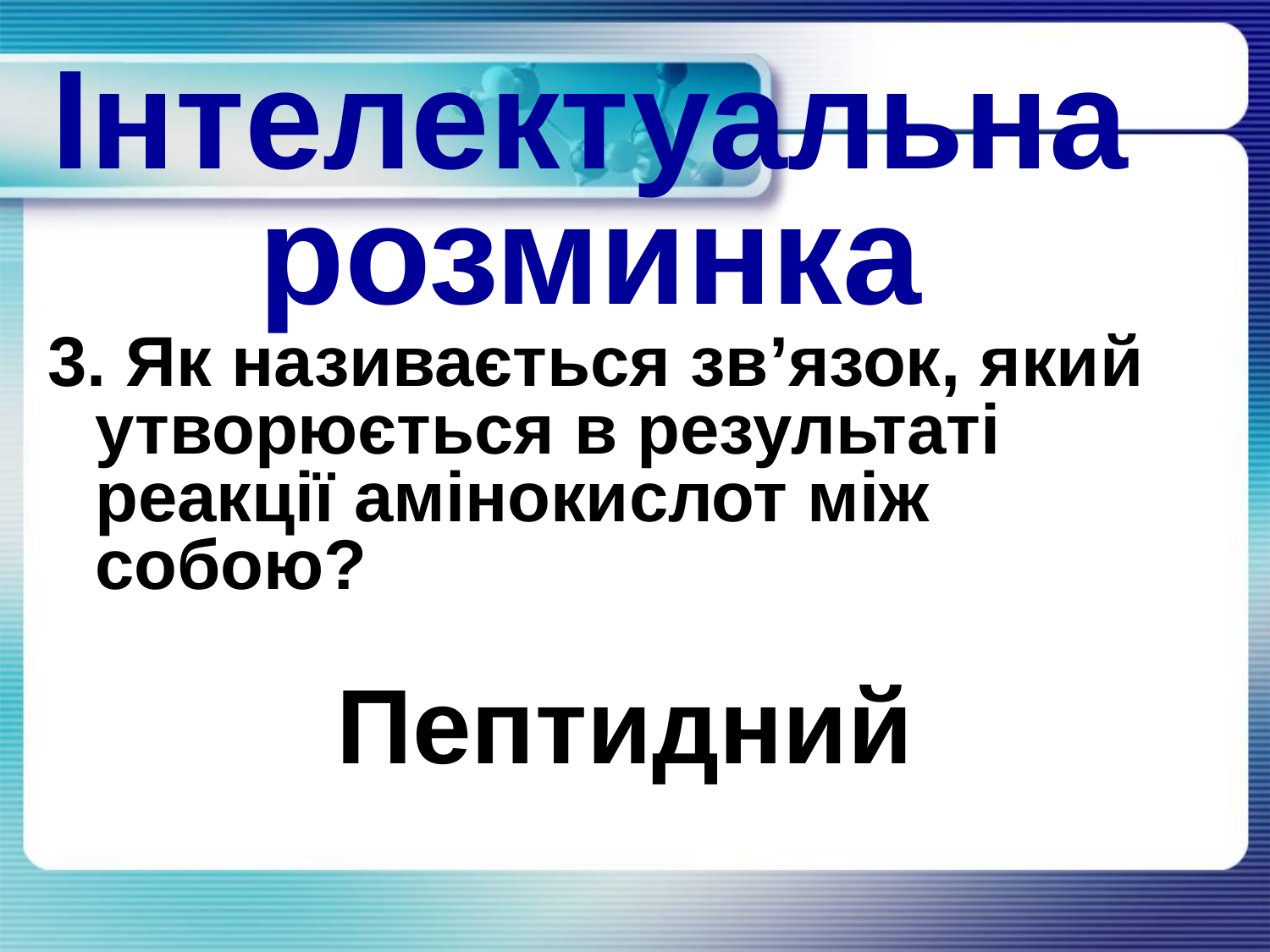

Інтелектуальна розминка
3. Як називається зв’язок, який утворюється в результаті реакції амінокислот між собою?
Пептидний